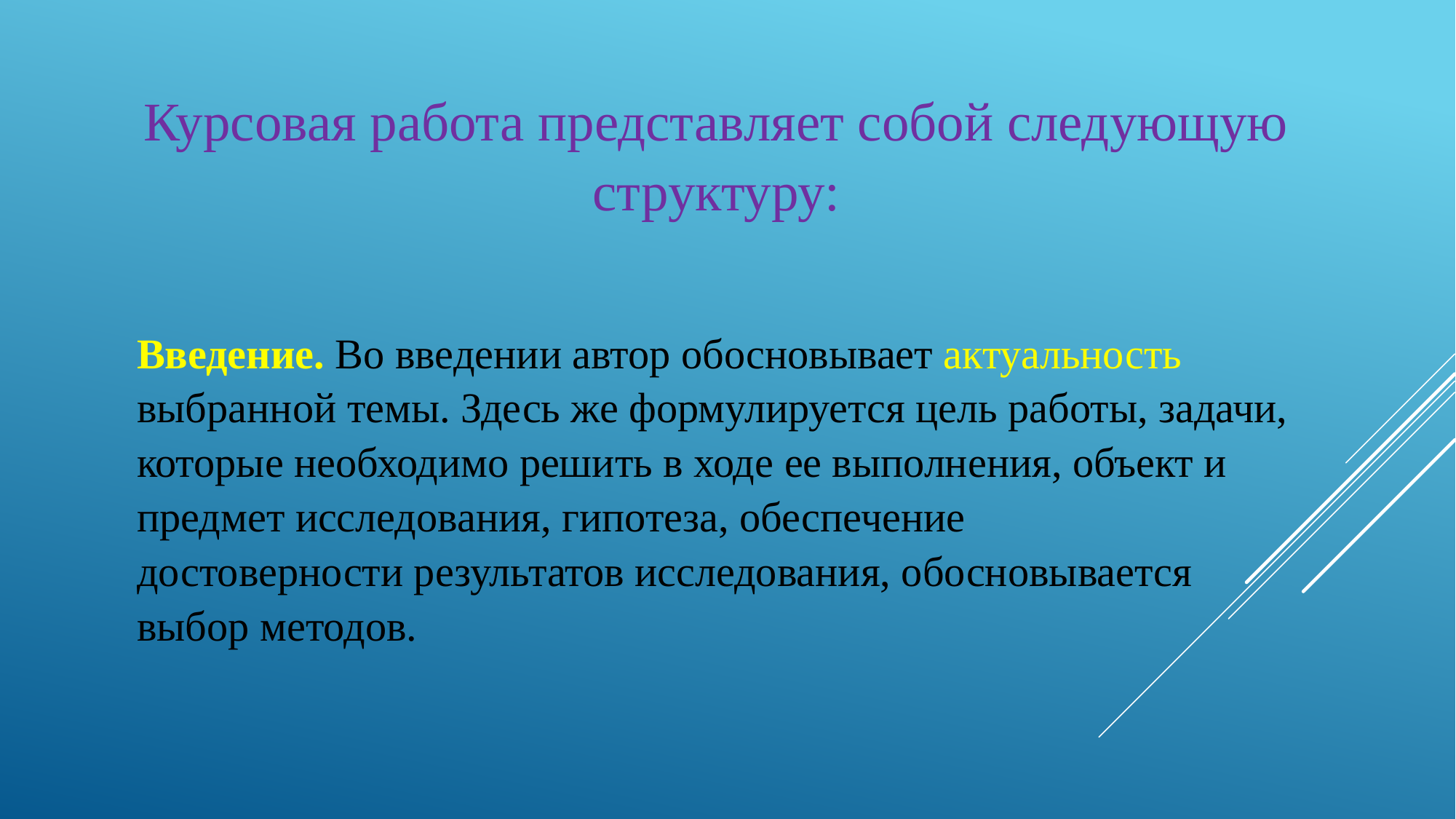

Курсовая работа представляет собой следующую структуру:
Введение. Во введении автор обосновывает актуальность выбранной темы. Здесь же формулируется цель работы, задачи, которые необходимо решить в ходе ее выполнения, объект и предмет исследования, гипотеза, обеспечение достоверности результатов исследования, обосновывается выбор методов.